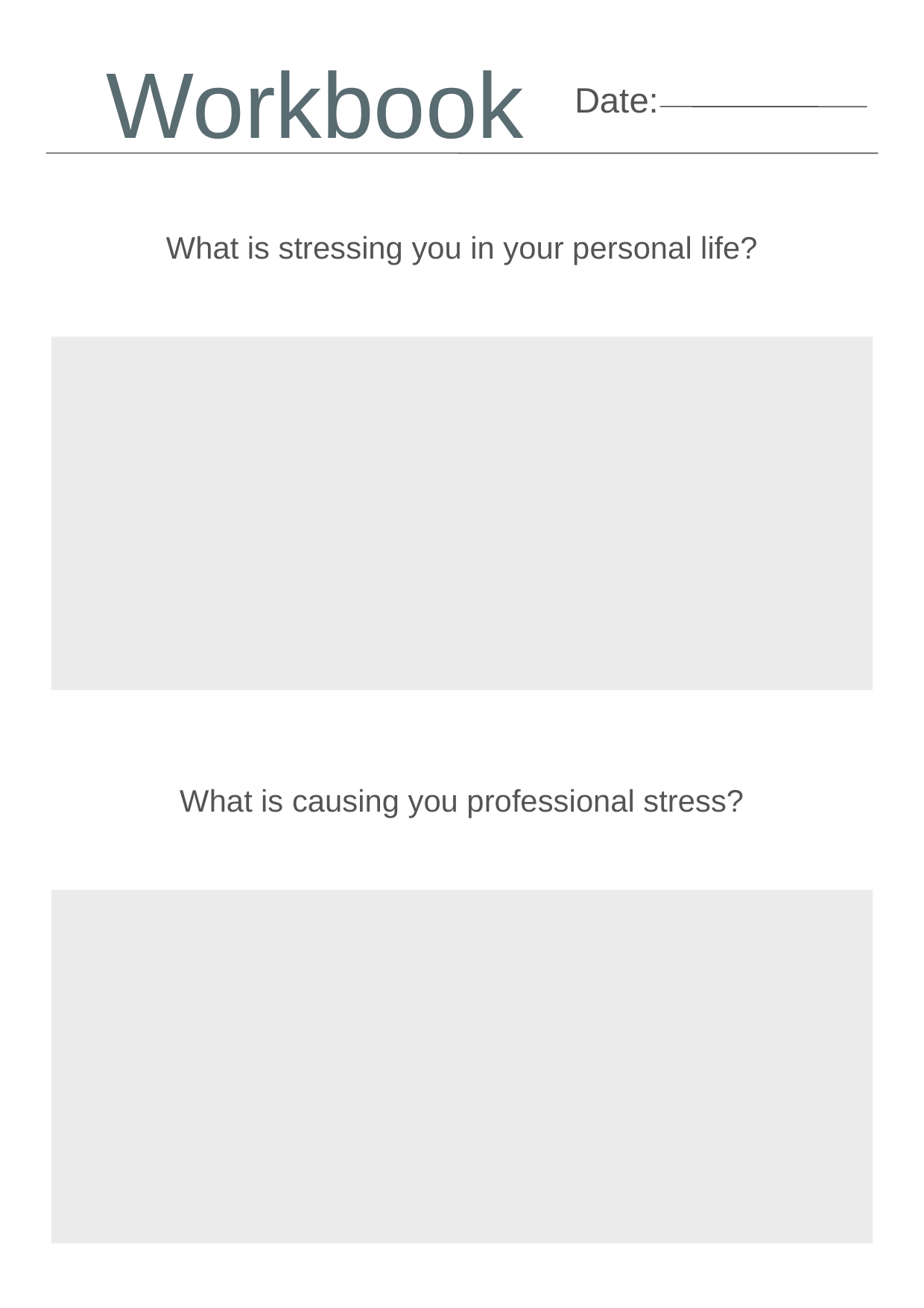

Workbook
Date:

What is stressing you in your personal life?

What is causing you professional stress?